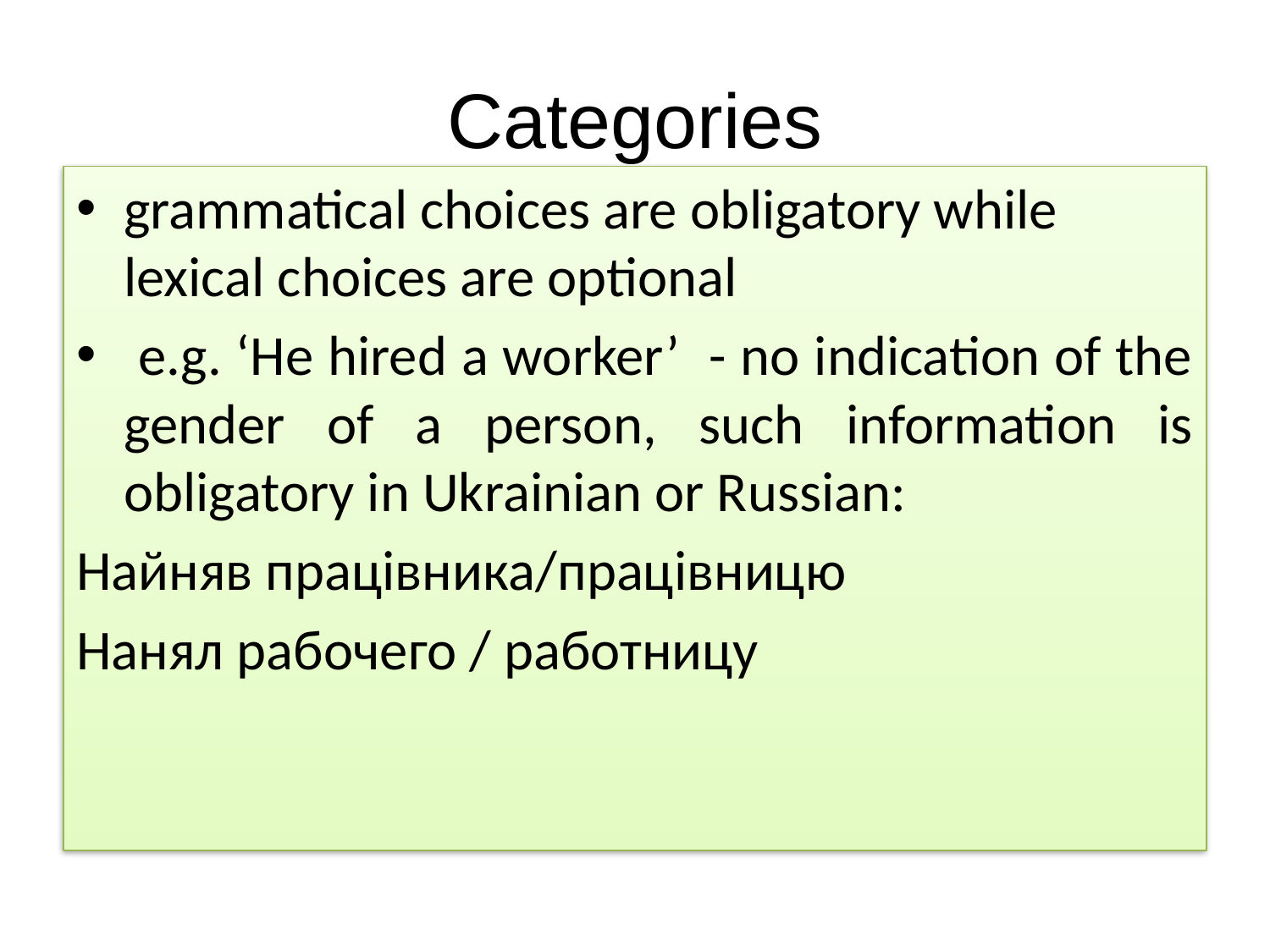

# Categories
grammatical choices are obligatory while lexical choices are optional
 e.g. ‘He hired a worker’  - no indication of the gender of a person, such information is obligatory in Ukrainian or Russian:
Найняв працівника/працівницю
Нанял рабочего / работницу